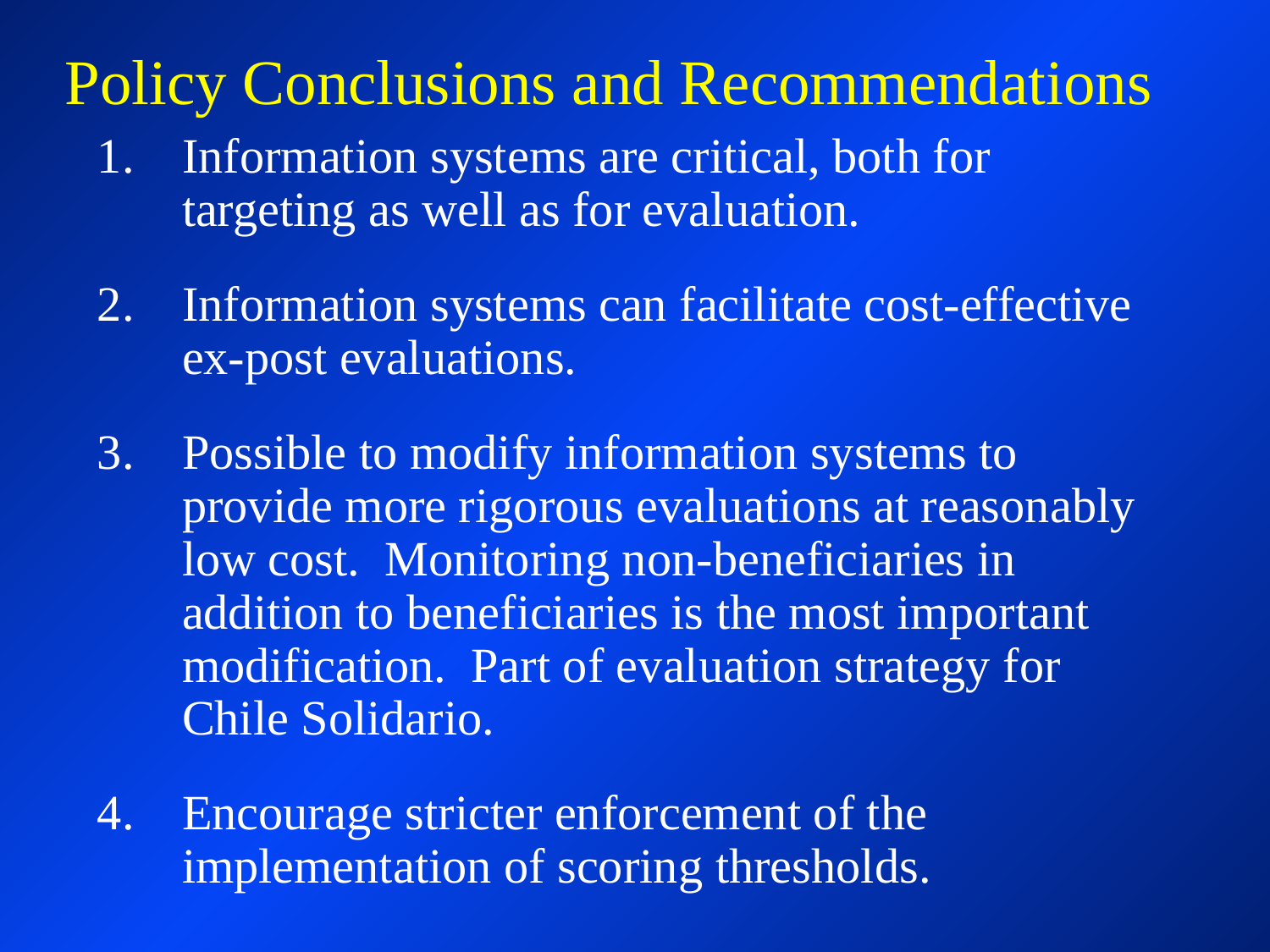

# Policy Conclusions and Recommendations

Information systems are critical, both for targeting as well as for evaluation.

Information systems can facilitate cost-effective ex-post evaluations.

Possible to modify information systems to provide more rigorous evaluations at reasonably low cost.  Monitoring non-beneficiaries in addition to beneficiaries is the most important modification.  Part of evaluation strategy for Chile Solidario.

Encourage stricter enforcement of the implementation of scoring thresholds.